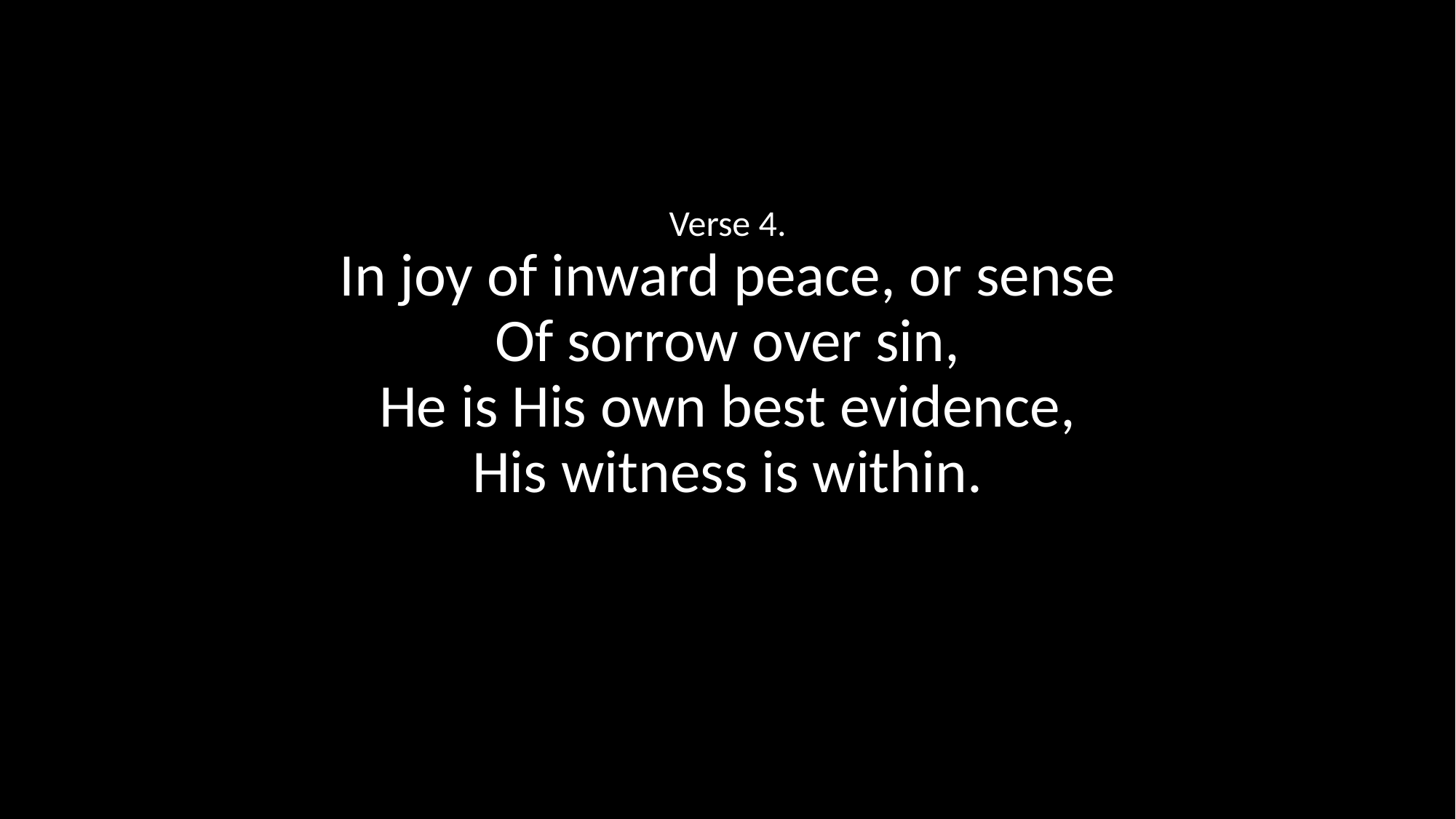

Verse 4.
In joy of inward peace, or sense
Of sorrow over sin,
He is His own best evidence,
His witness is within.